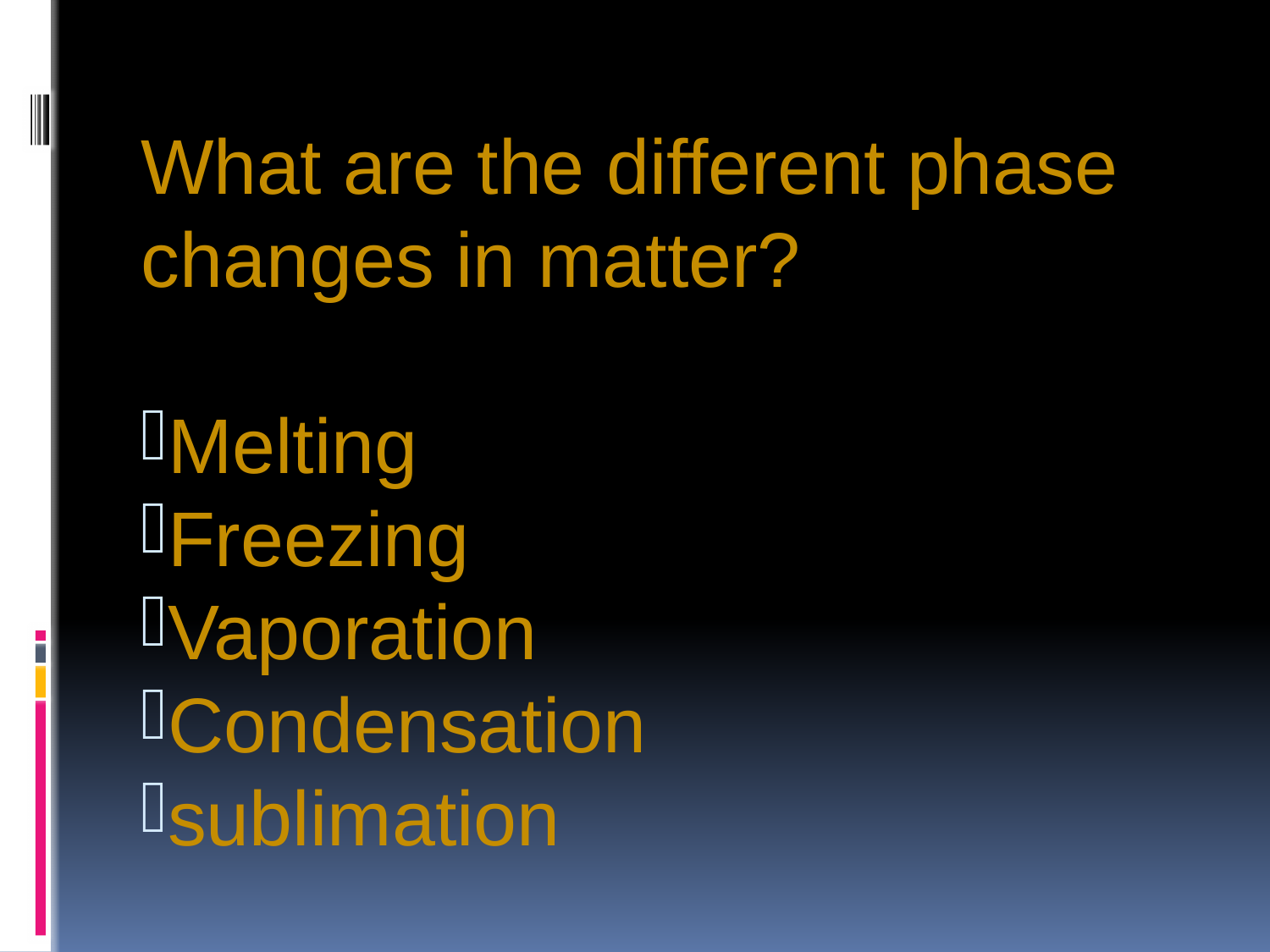

What are the different phase changes in matter?

Melting
Freezing
Vaporation
Condensation
sublimation